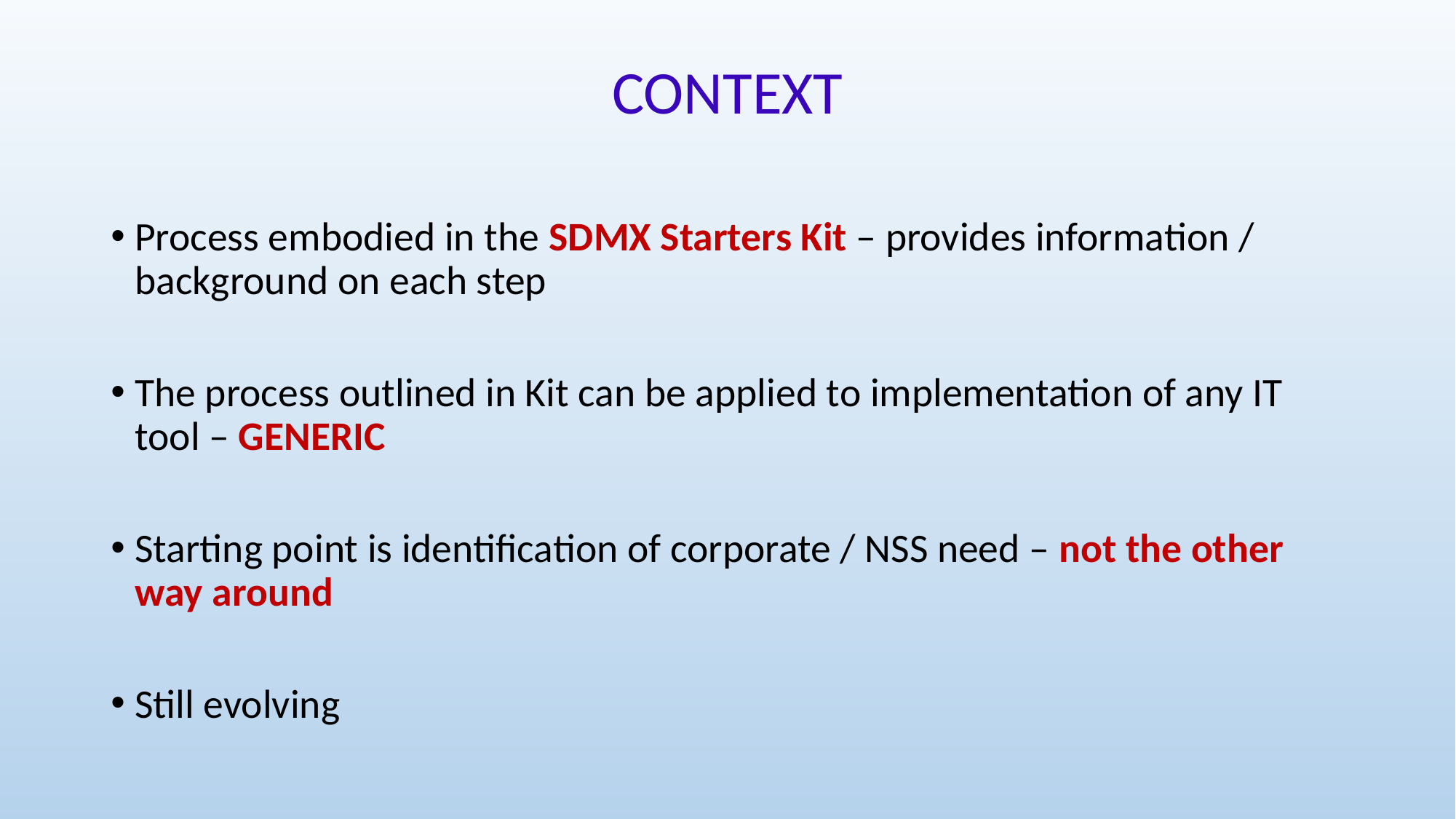

# CONTEXT

Process embodied in the SDMX Starters Kit – provides information / background on each step

The process outlined in Kit can be applied to implementation of any IT tool – GENERIC

Starting point is identification of corporate / NSS need – not the other way around

Still evolving